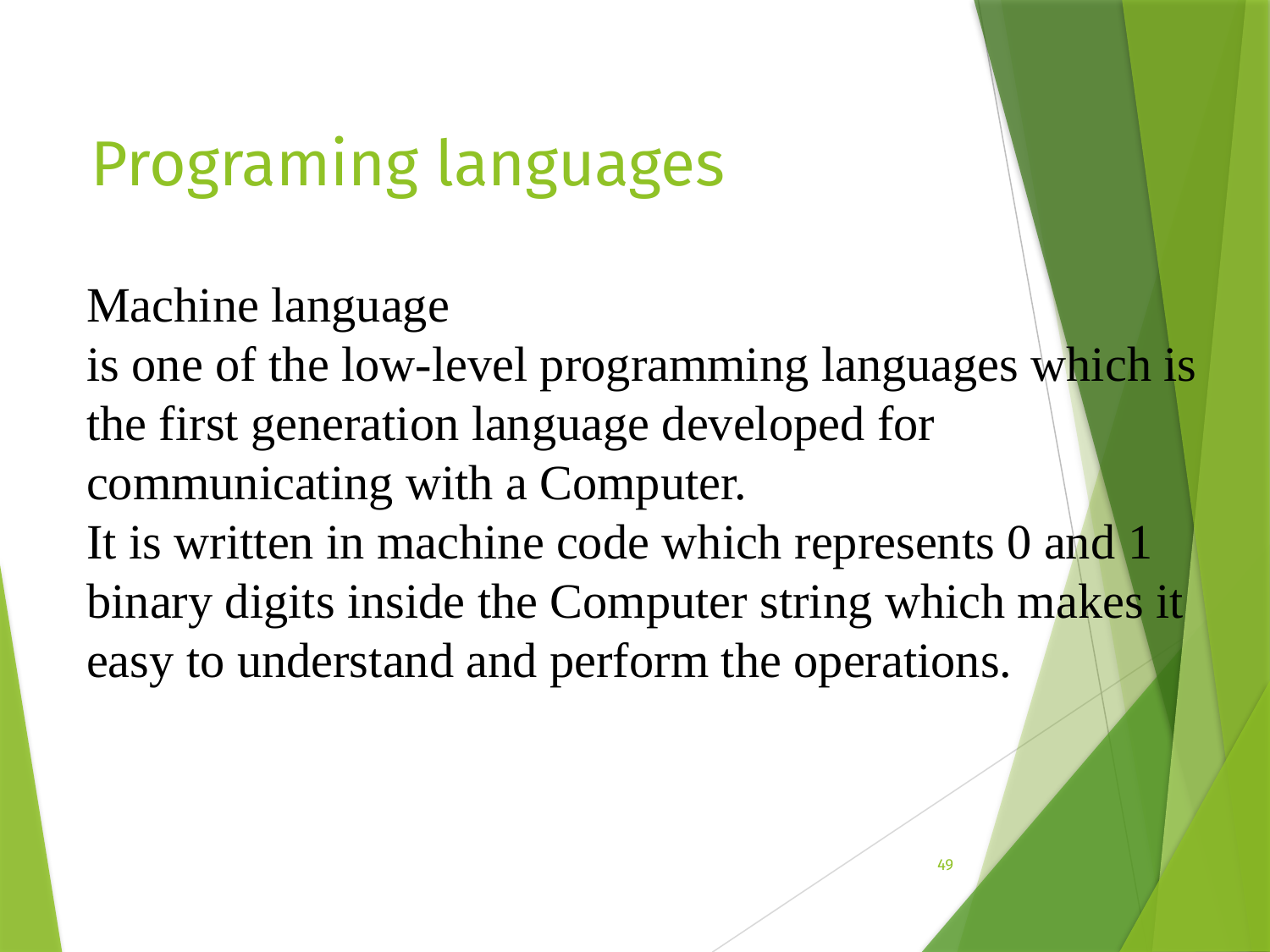

# Programing languages
Machine language
is one of the low-level programming languages which is the first generation language developed for communicating with a Computer.
It is written in machine code which represents 0 and 1 binary digits inside the Computer string which makes it easy to understand and perform the operations.
49